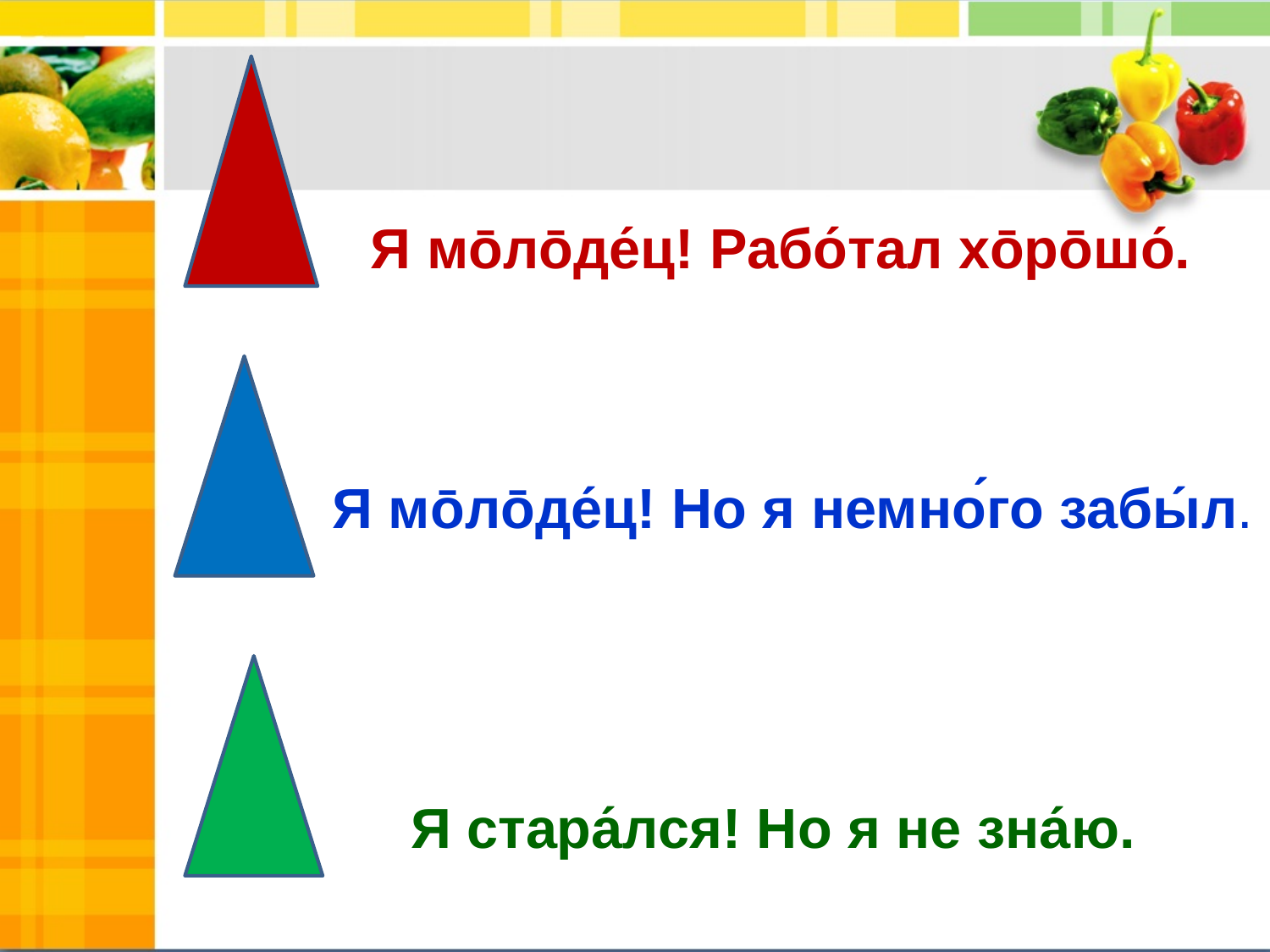

Я мōлōде́ц! Рабо́тал хōрōшо́.

Я мōлōде́ц! Но я немно́го забы́л.

Я стара́лся! Но я не зна́ю.